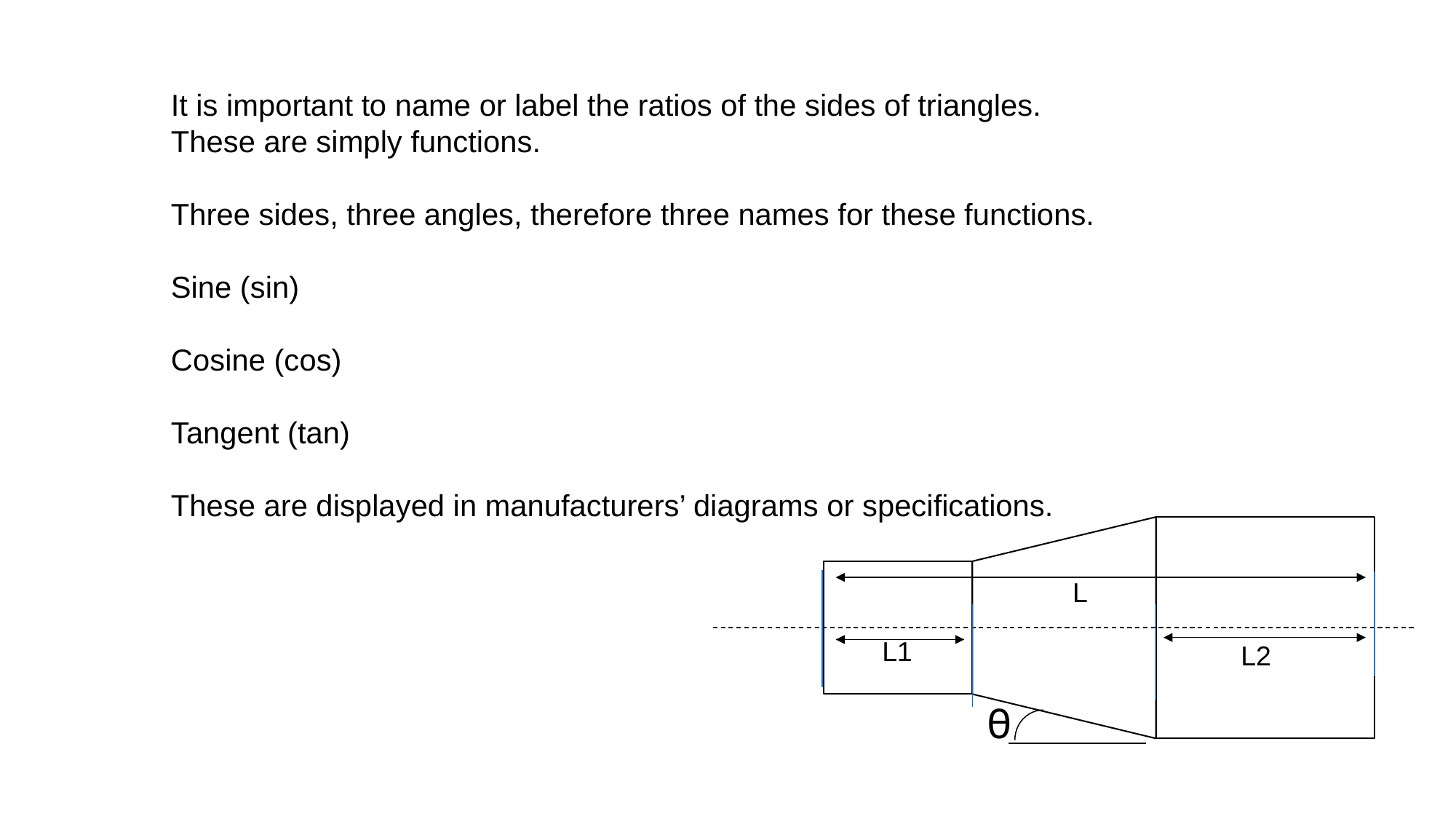

It is important to name or label the ratios of the sides of triangles. These are simply functions.

Three sides, three angles, therefore three names for these functions.

Sine (sin)

Cosine (cos)

Tangent (tan)

These are displayed in manufacturers’ diagrams or specifications.

L
L1
L2
0